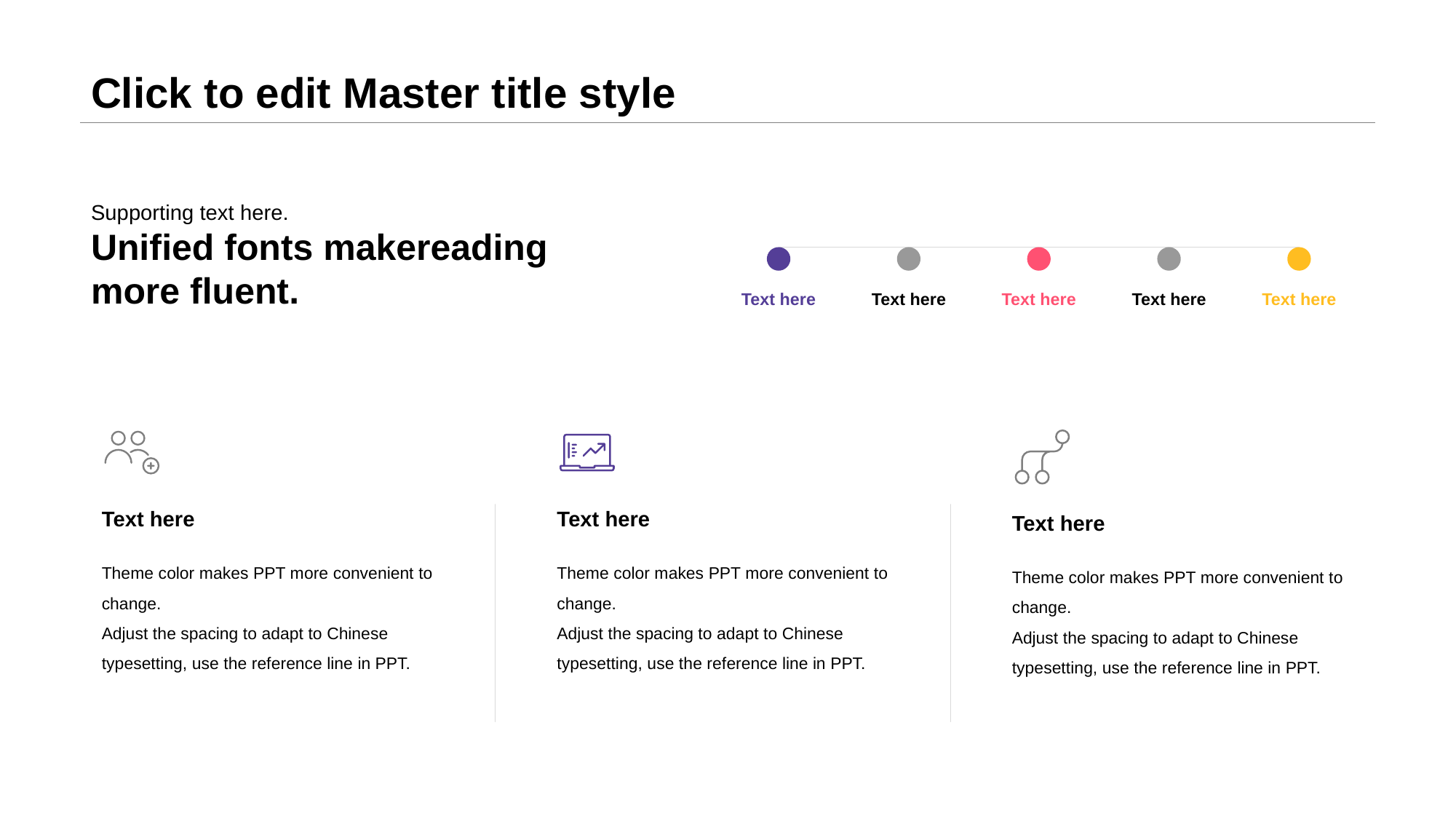

# Click to edit Master title style
Supporting text here.
Unified fonts makereading more fluent.

Text here

Text here

Text here

Text here

Text here

Text here
Theme color makes PPT more convenient to change.
Adjust the spacing to adapt to Chinese typesetting, use the reference line in PPT.

Text here
Theme color makes PPT more convenient to change.
Adjust the spacing to adapt to Chinese typesetting, use the reference line in PPT.

Text here
Theme color makes PPT more convenient to change.
Adjust the spacing to adapt to Chinese typesetting, use the reference line in PPT.
4